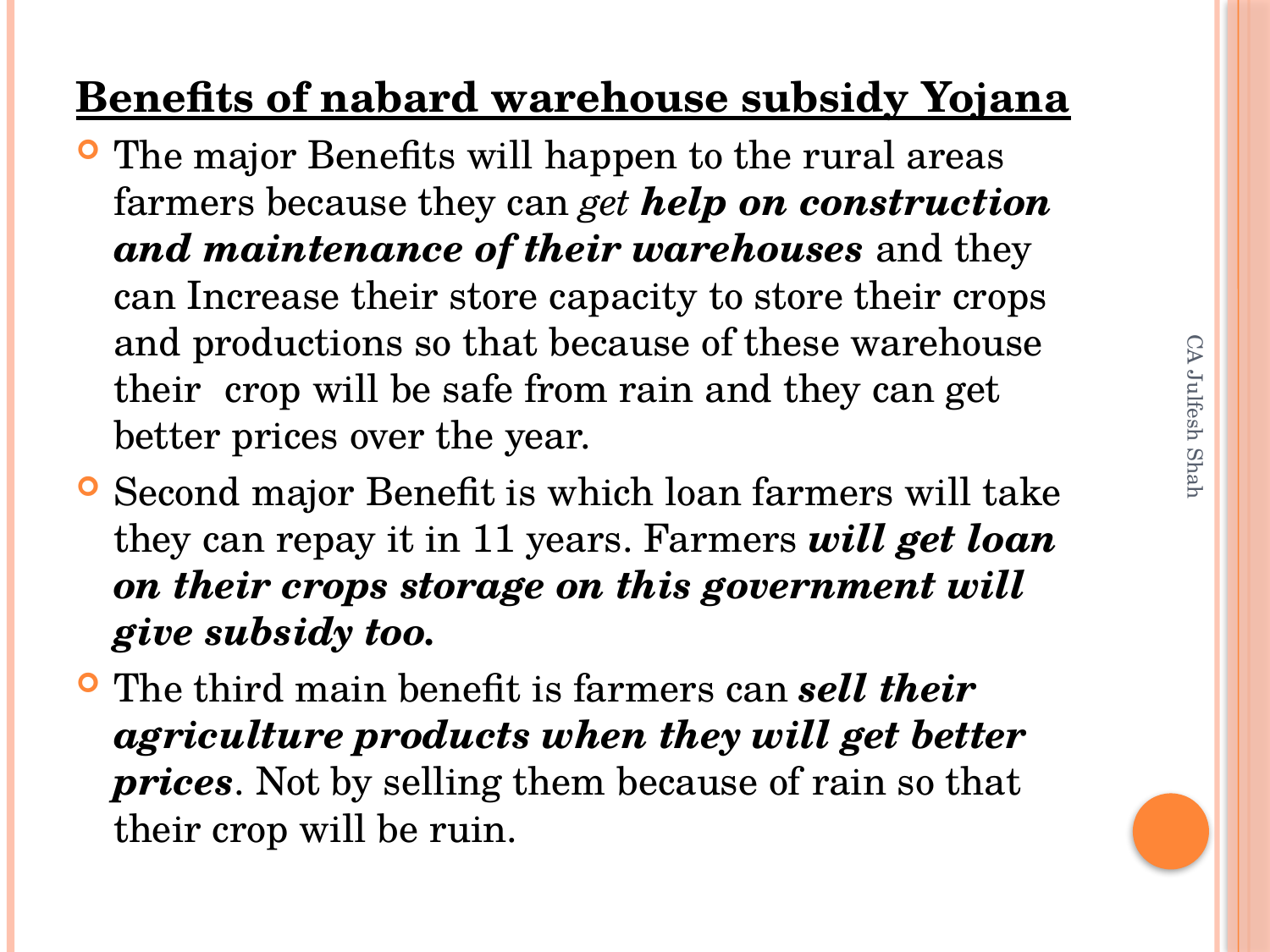

Benefits of nabard warehouse subsidy Yojana
The major Benefits will happen to the rural areas farmers because they can get help on construction and maintenance of their warehouses and they can Increase their store capacity to store their crops and productions so that because of these warehouse their  crop will be safe from rain and they can get better prices over the year.
Second major Benefit is which loan farmers will take they can repay it in 11 years. Farmers will get loan on their crops storage on this government will give subsidy too.
The third main benefit is farmers can sell their agriculture products when they will get better prices. Not by selling them because of rain so that their crop will be ruin.

CA Julfesh Shah